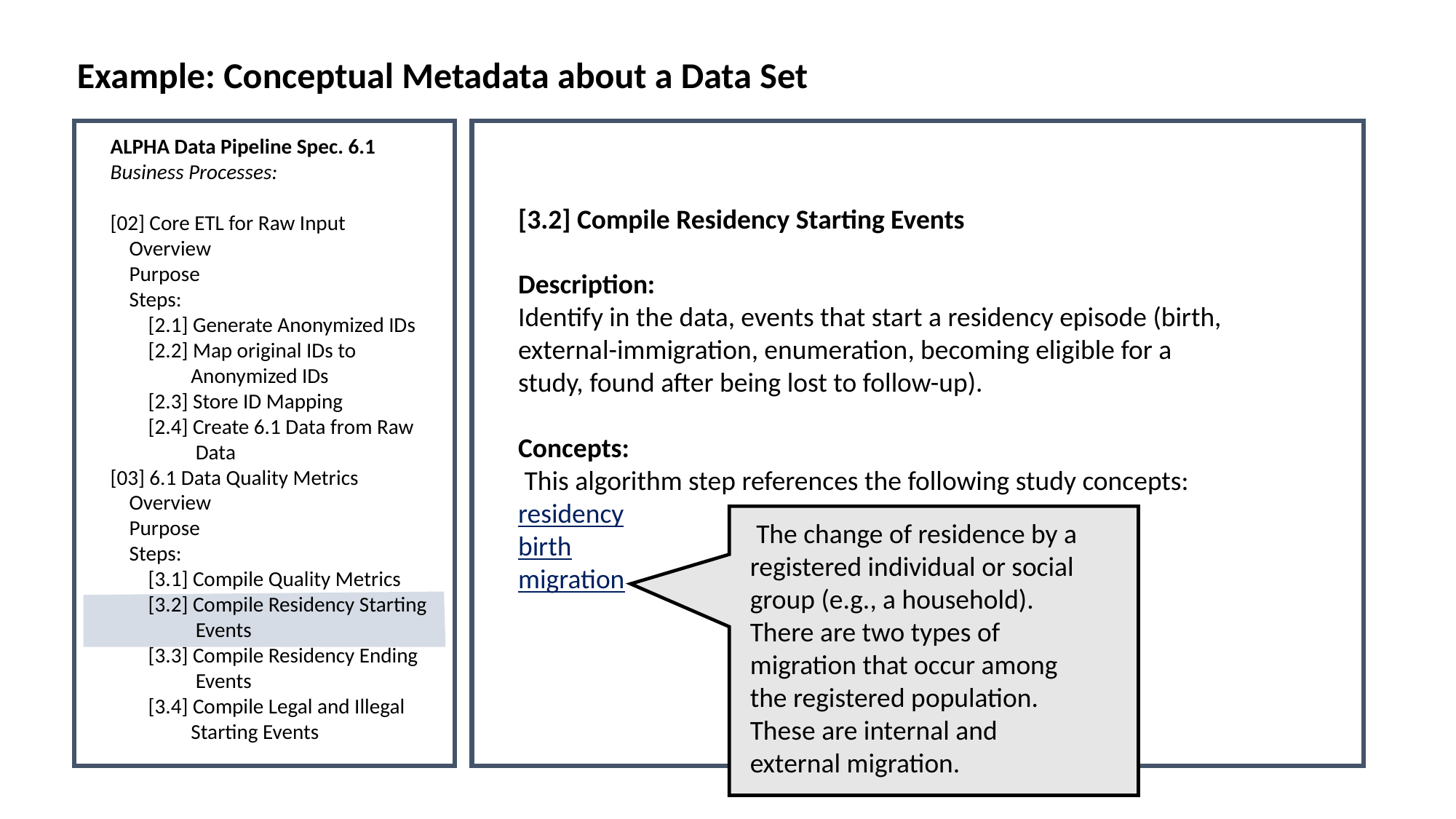

Example: Conceptual Metadata about a Data Set

ALPHA Data Pipeline Spec. 6.1
Business Processes:

[02] Core ETL for Raw Input
    Overview
    Purpose
    Steps:
        [2.1] Generate Anonymized IDs
        [2.2] Map original IDs to
                 Anonymized IDs
        [2.3] Store ID Mapping
        [2.4] Create 6.1 Data from Raw
                  Data
[03] 6.1 Data Quality Metrics
    Overview
    Purpose
    Steps:
        [3.1] Compile Quality Metrics
        [3.2] Compile Residency Starting
                  Events
        [3.3] Compile Residency Ending
                  Events
        [3.4] Compile Legal and Illegal
                 Starting Events

[3.2] Compile Residency Starting Events
Description:
Identify in the data, events that start a residency episode (birth, external-immigration, enumeration, becoming eligible for a study, found after being lost to follow-up).

Concepts:
 This algorithm step references the following study concepts: residency
birth
migration

 The change of residence by a registered individual or social group (e.g., a household). There are two types of migration that occur among the registered population. These are internal and external migration.